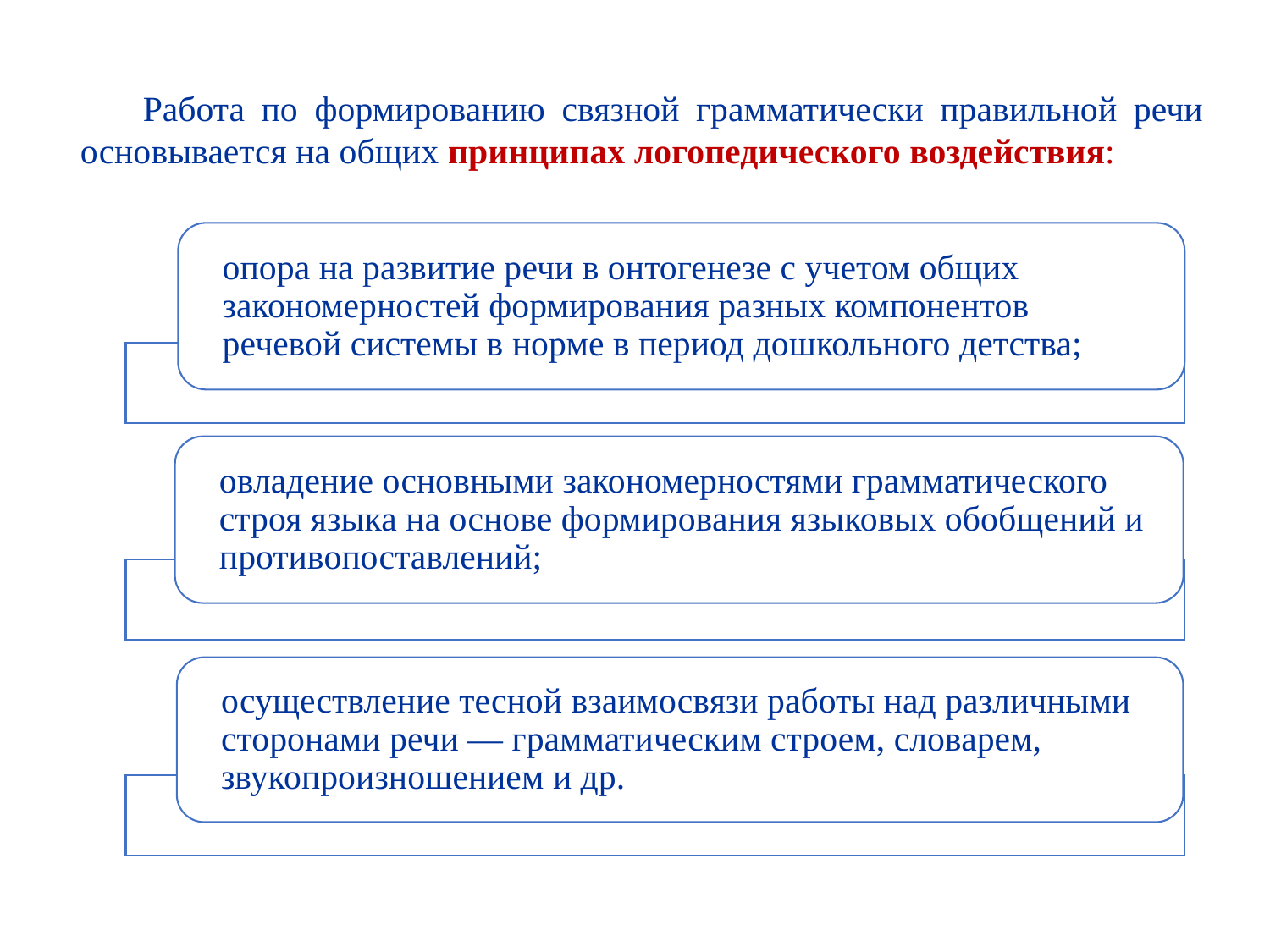

Работа по формированию связной грамматически правильной речи основывается на общих принципах логопедического воздействия:
опора на развитие речи в онтогенезе с учетом общих закономерностей формирования разных компонентов речевой системы в норме в период дошкольного детства;
овладение основными закономерностями грамматического строя языка на основе формирования языковых обобщений и противопоставлений;
осуществление тесной взаимосвязи работы над различными сторонами речи — грамматическим строем, словарем, звукопроизношением и др.